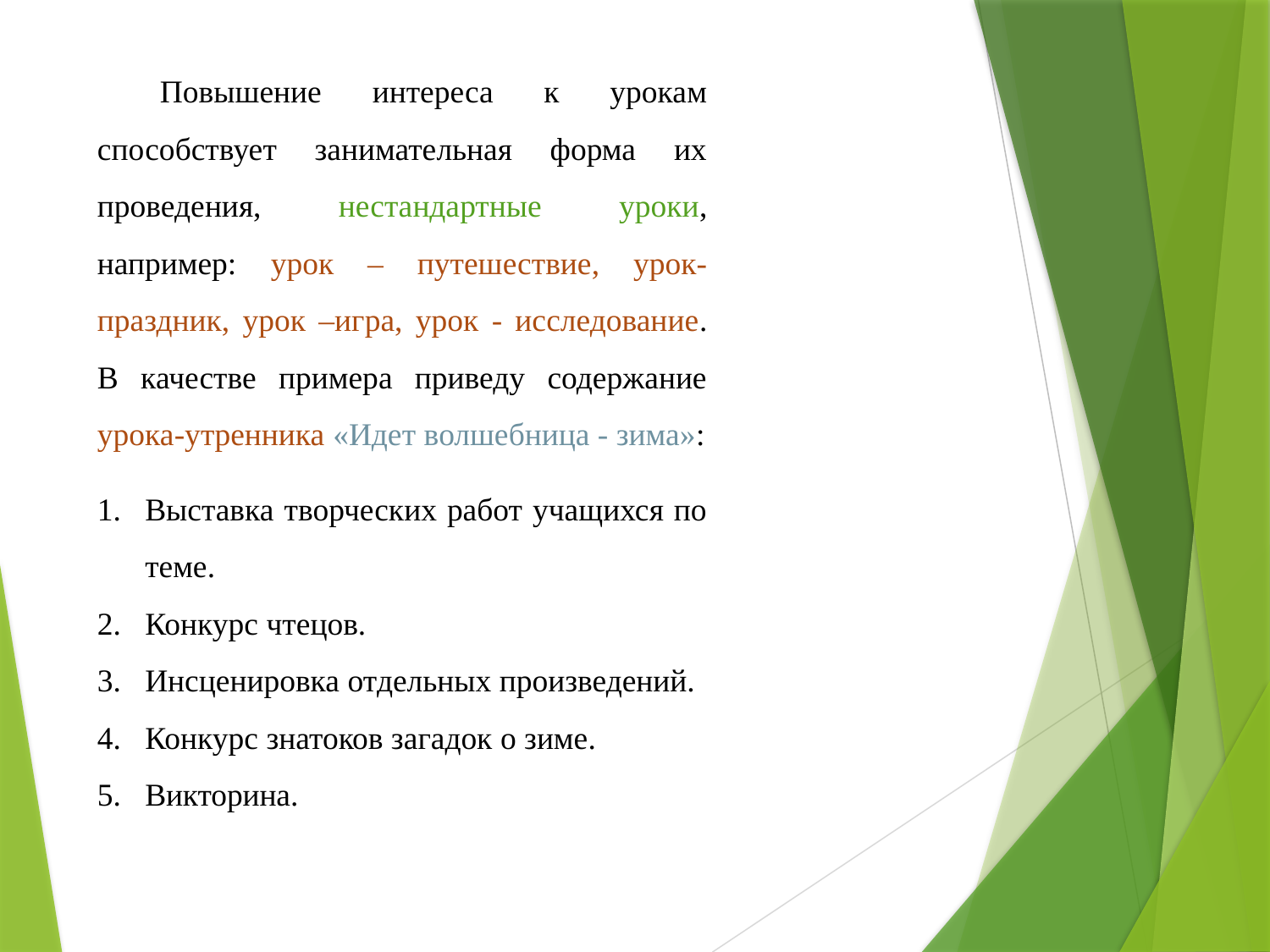

Повышение интереса к урокам способствует занимательная форма их проведения, нестандартные уроки, например: урок – путешествие, урок- праздник, урок –игра, урок - исследование. В качестве примера приведу содержание урока-утренника «Идет волшебница - зима»:
Выставка творческих работ учащихся по теме.
Конкурс чтецов.
Инсценировка отдельных произведений.
Конкурс знатоков загадок о зиме.
Викторина.